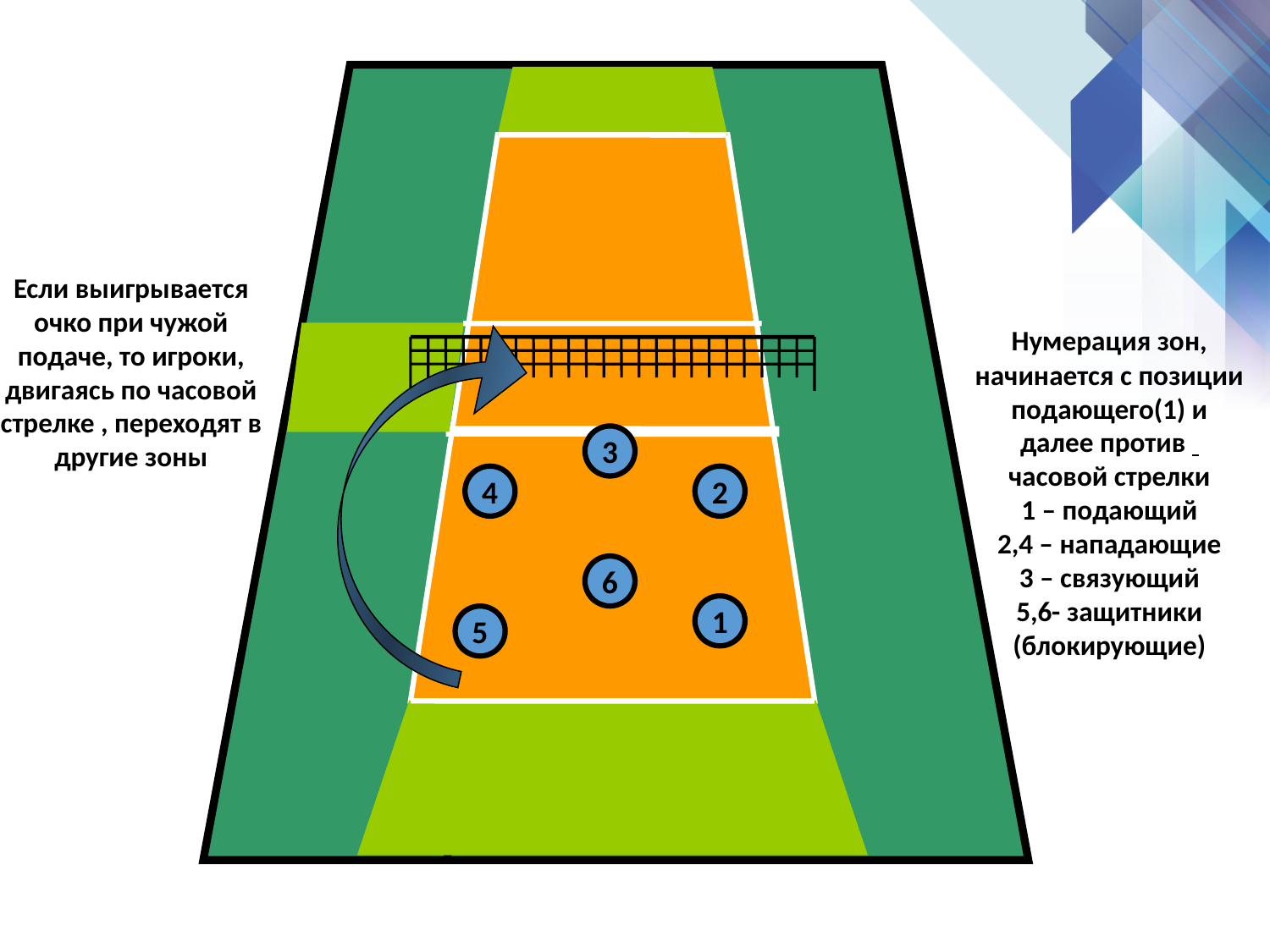

Если выигрывается очко при чужой подаче, то игроки, двигаясь по часовой стрелке , переходят в другие зоны
Нумерация зон, начинается с позиции подающего(1) и далее против  часовой стрелки
1 – подающий
2,4 – нападающие
3 – связующий
5,6- защитники (блокирующие)

3
4
2
6
1
5